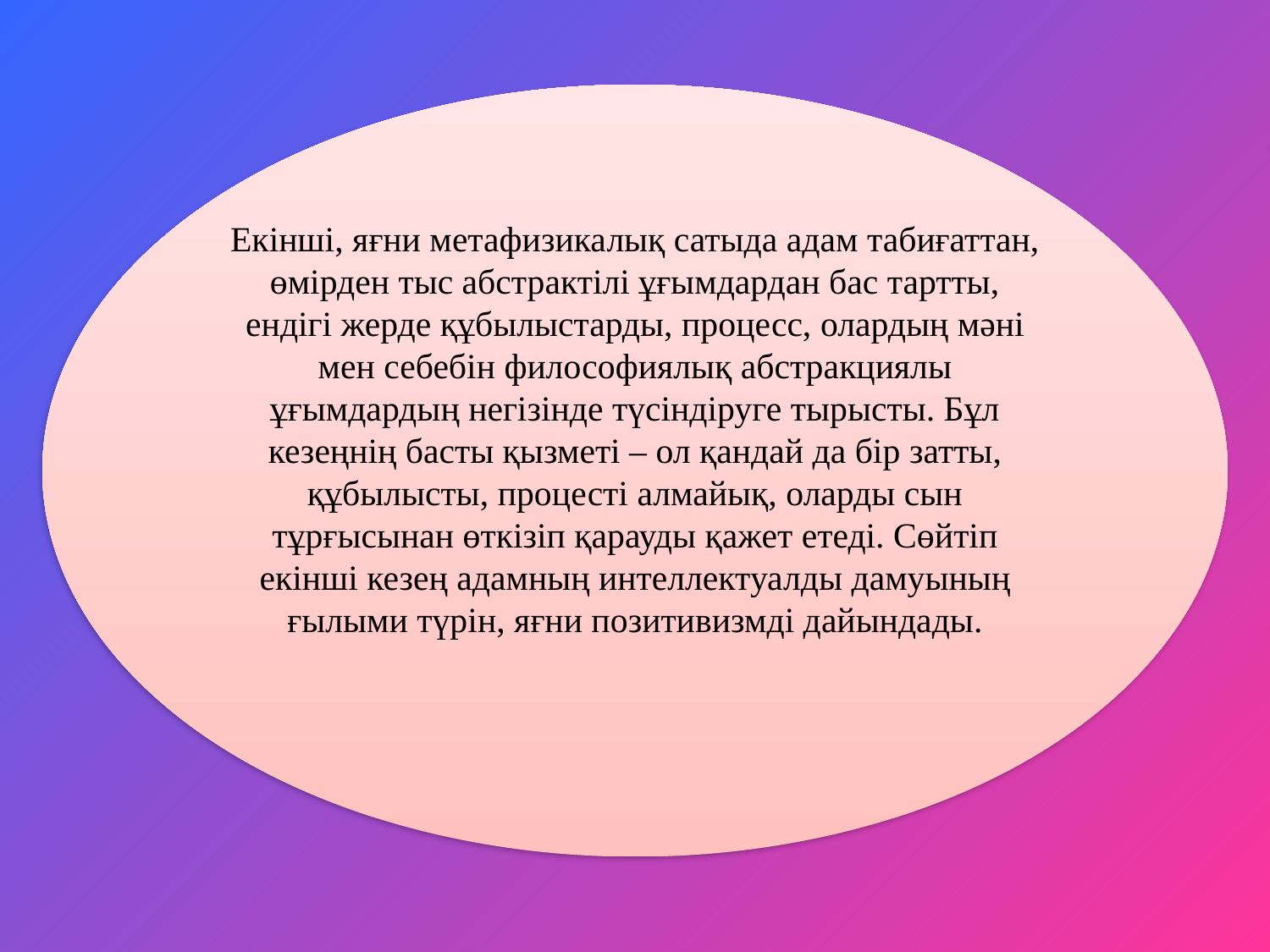

Екінші, яғни метафизикалық сатыда адам табиғаттан, өмірден тыс абстрактілі ұғымдардан бас тартты, ендігі жерде құбылыстарды, процесс, олардың мәні мен себебін философиялық абстракциялы ұғымдардың негізінде түсіндіруге тырысты. Бұл кезеңнің басты қызметі – ол қандай да бір затты, құбылысты, процесті алмайық, оларды сын тұрғысынан өткізіп қарауды қажет етеді. Сөйтіп екінші кезең адамның интеллектуалды дамуының ғылыми түрін, яғни позитивизмді дайындады.